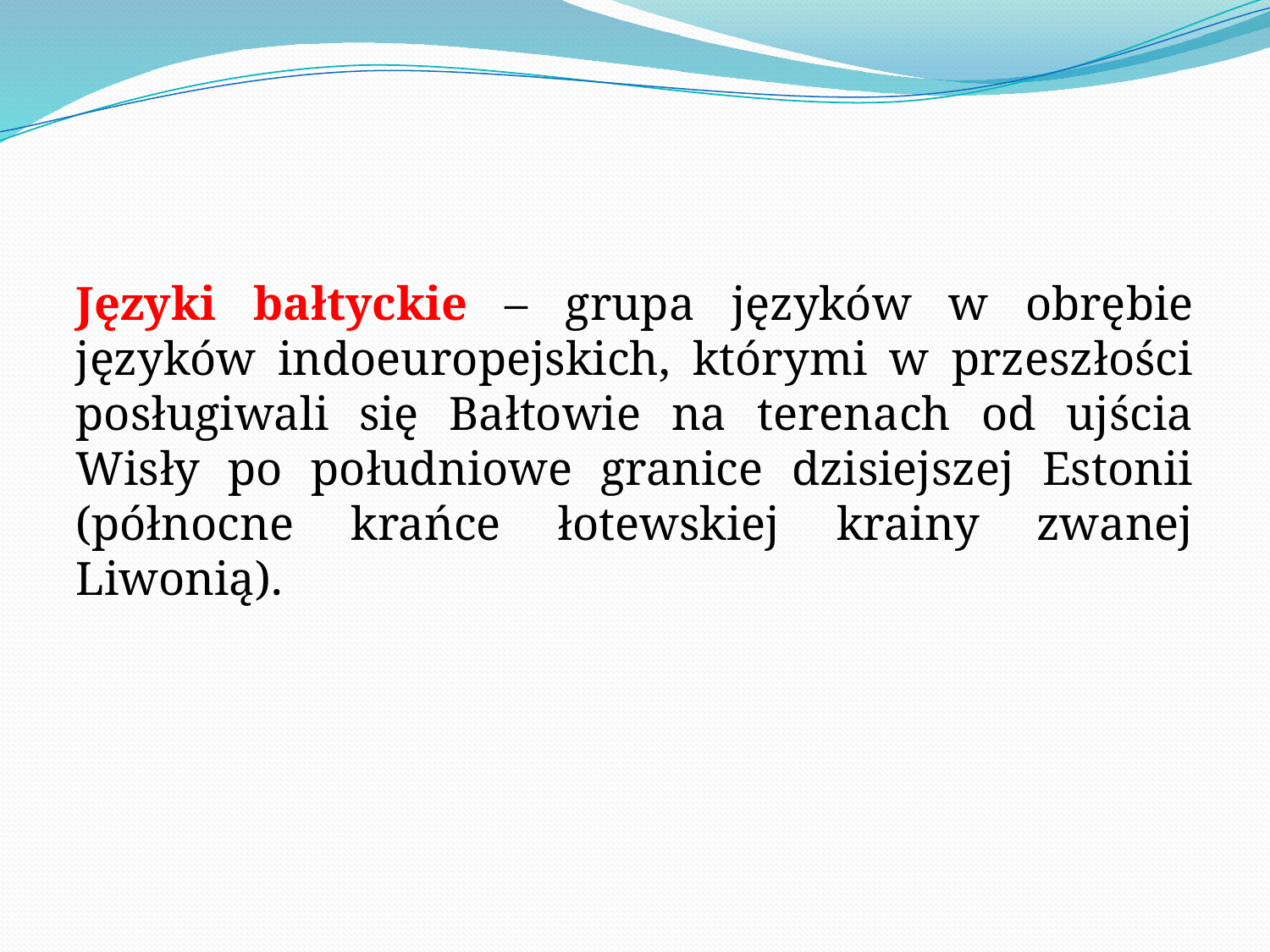

Języki bałtyckie – grupa języków w obrębie języków indoeuropejskich, którymi w przeszłości posługiwali się Bałtowie na terenach od ujścia Wisły po południowe granice dzisiejszej Estonii (północne krańce łotewskiej krainy zwanej Liwonią).